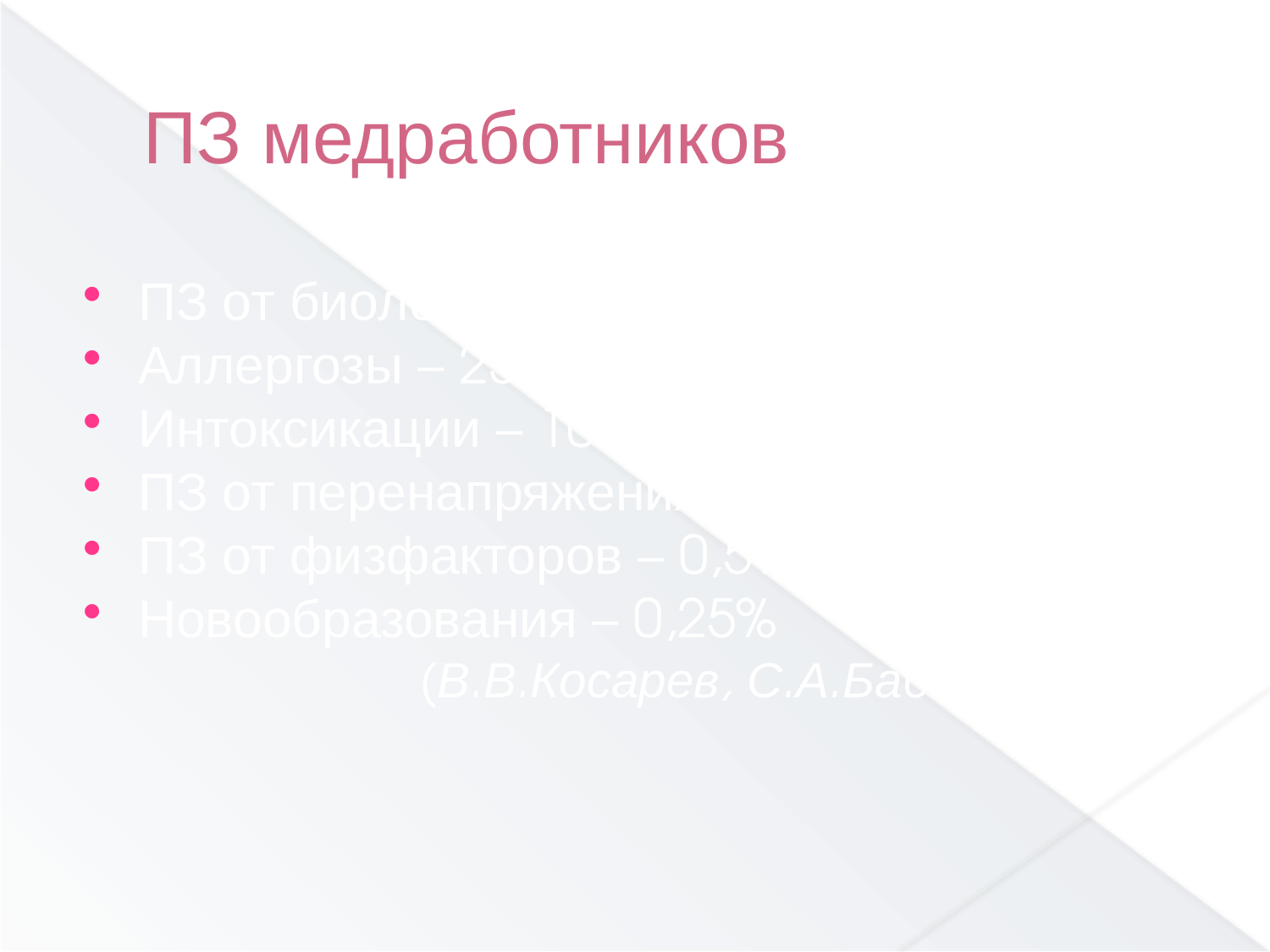

ПЗ медработников
ПЗ от биологических факторов – 64%
Аллергозы – 23%
Интоксикации – 10%
ПЗ от перенапряжения – 3%
ПЗ от физфакторов – 0,5%
Новообразования – 0,25%
(В.В.Косарев, С.А.Бабанов, 2008)